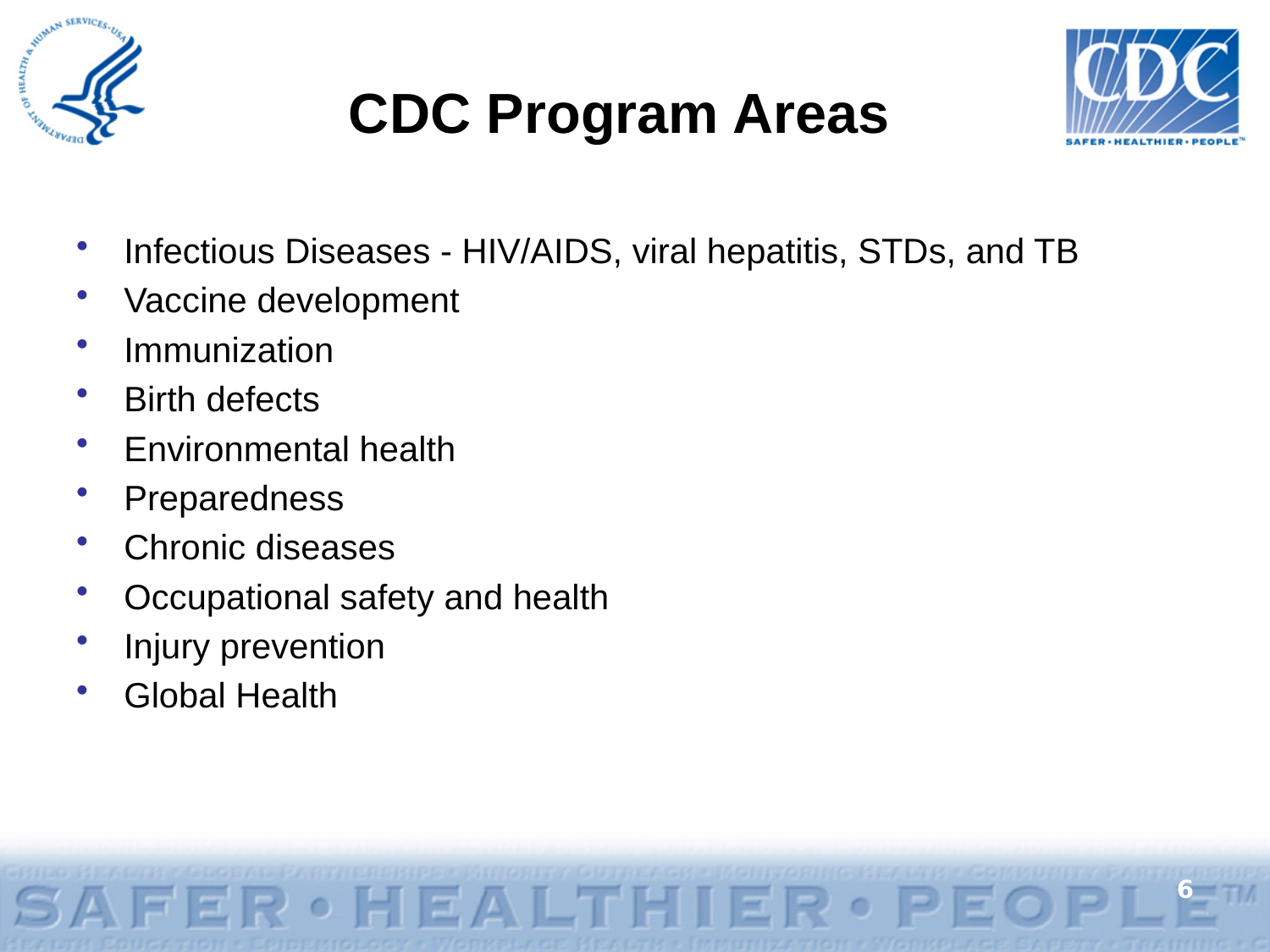

# CDC Program Areas
Infectious Diseases - HIV/AIDS, viral hepatitis, STDs, and TB
Vaccine development
Immunization
Birth defects
Environmental health
Preparedness
Chronic diseases
Occupational safety and health
Injury prevention
Global Health
6